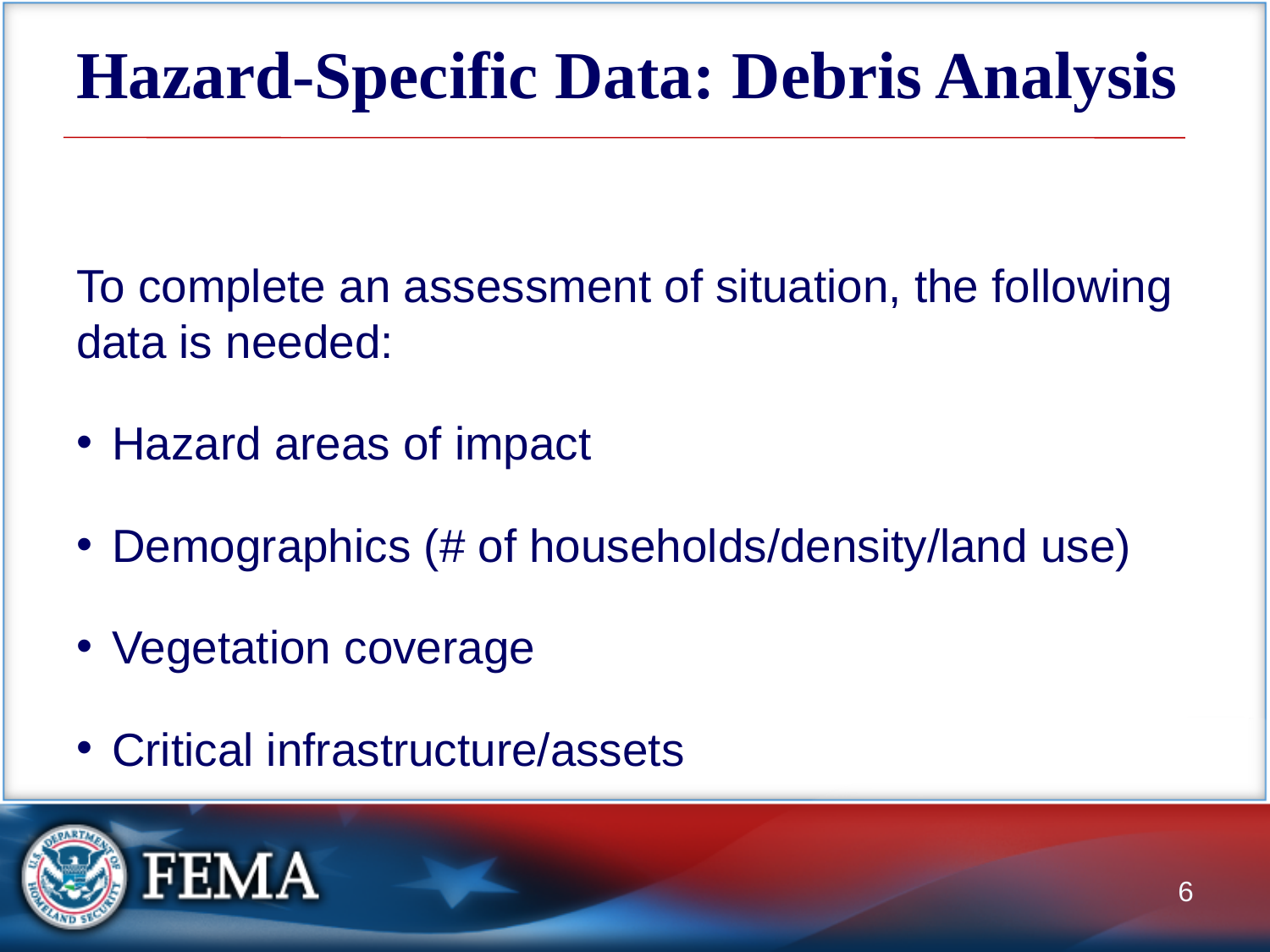

# Hazard-Specific Data: Debris Analysis

To complete an assessment of situation, the following data is needed:
Hazard areas of impact
Demographics (# of households/density/land use)
Vegetation coverage
Critical infrastructure/assets
6